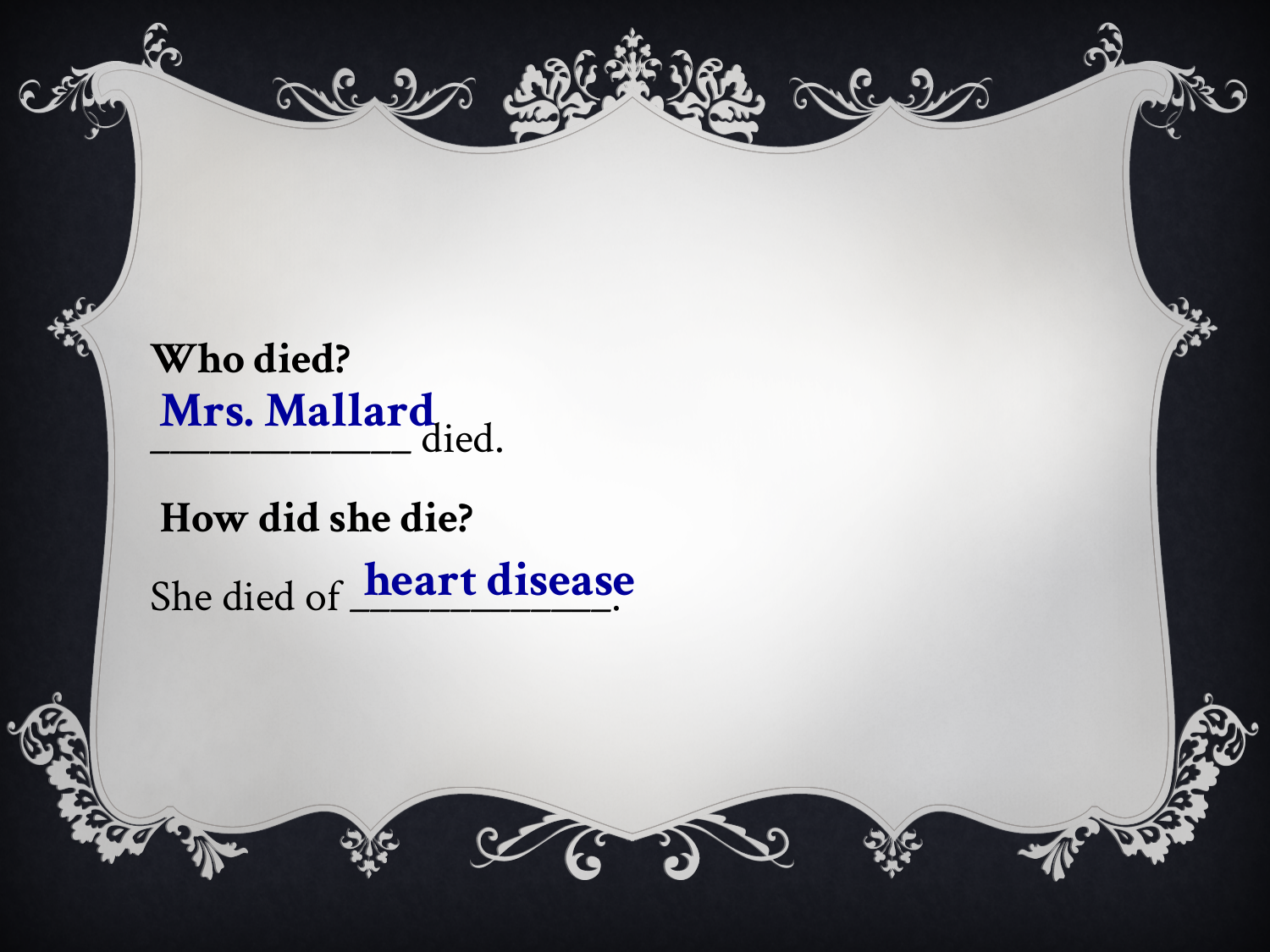

Who died?
_____________ died.
 How did she die?
She died of _____________.
Mrs. Mallard
heart disease